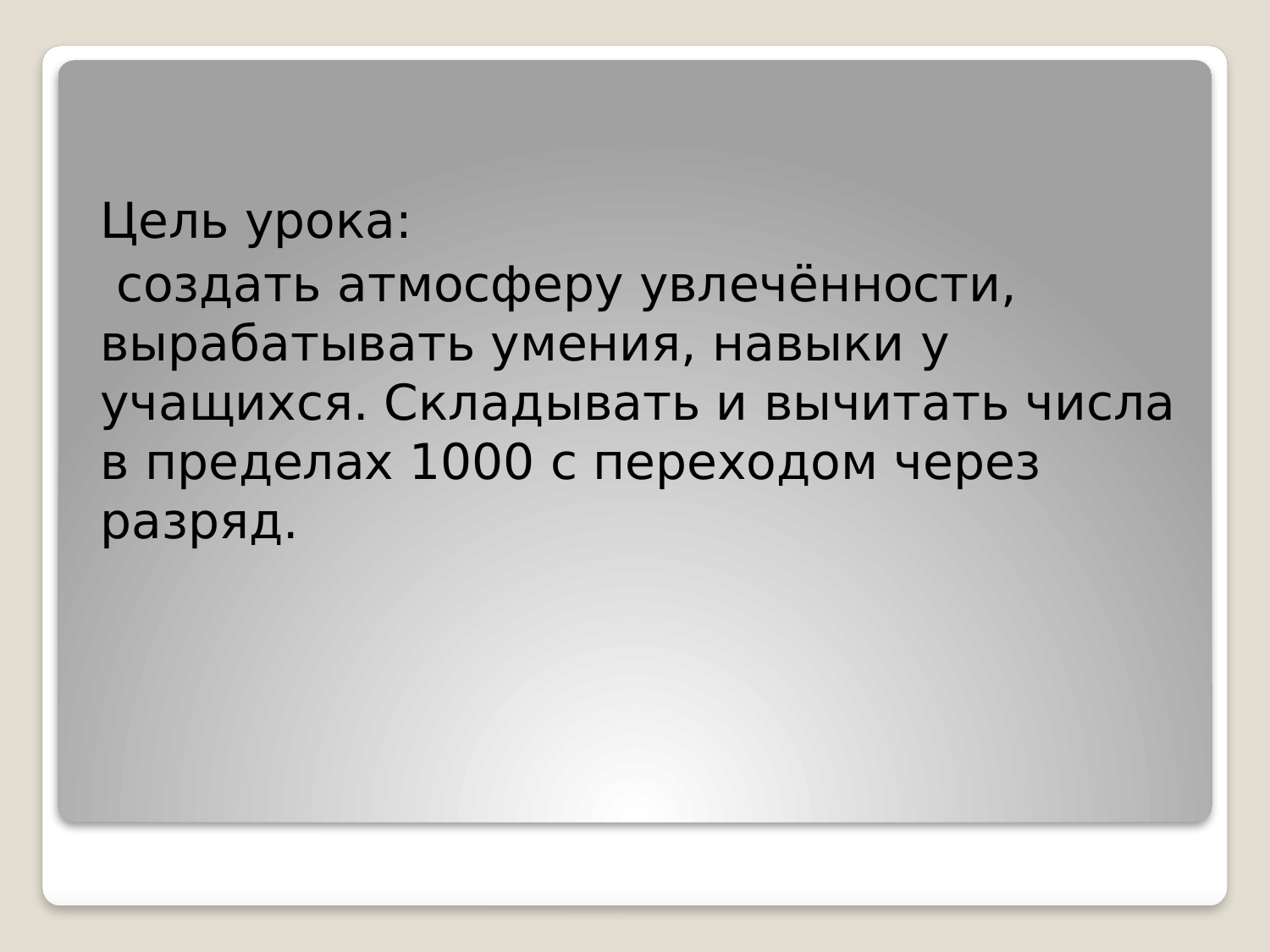

Цель урока:
 создать атмосферу увлечённости, вырабатывать умения, навыки у учащихся. Складывать и вычитать числа в пределах 1000 с переходом через разряд.